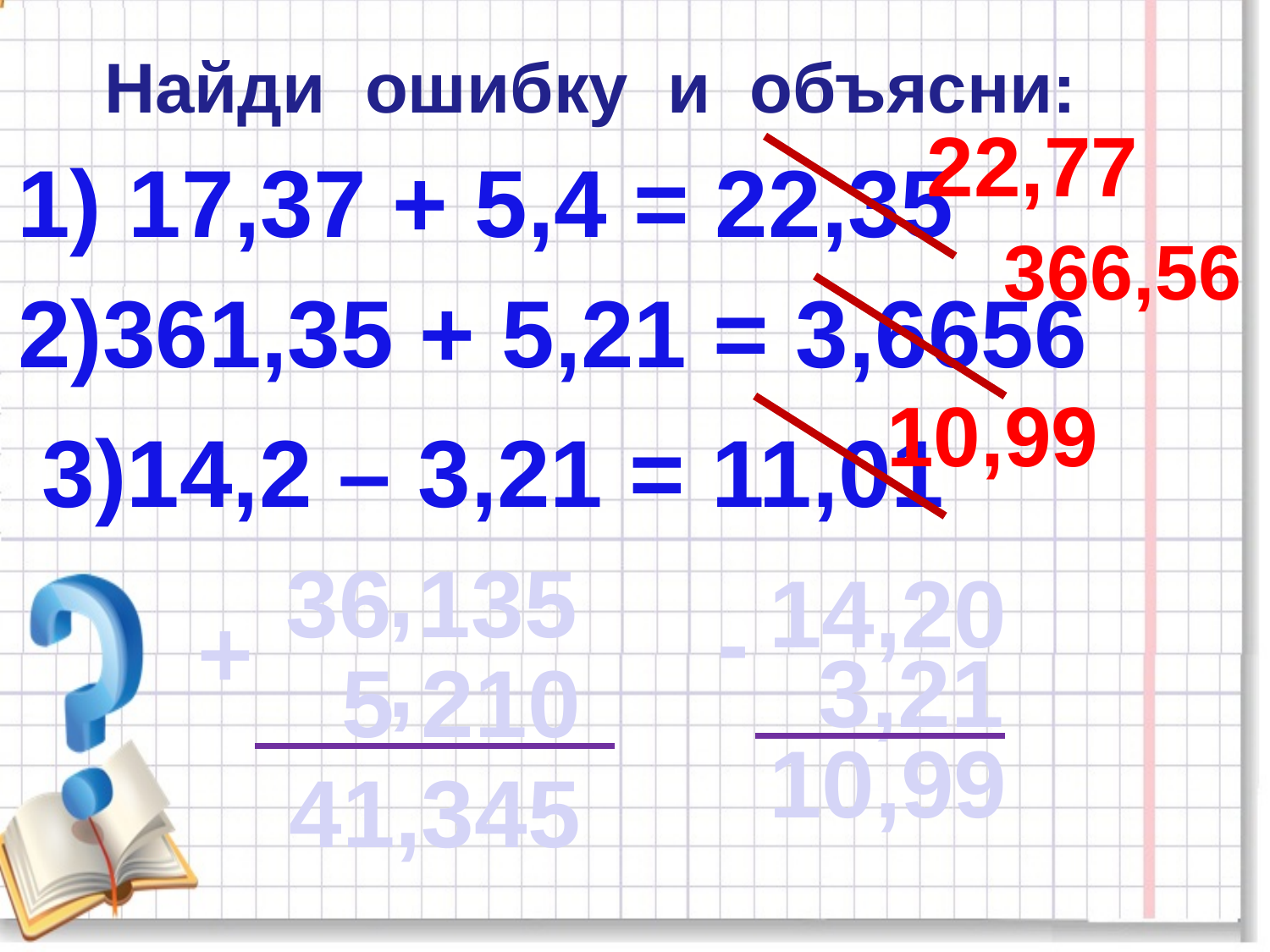

Найди  ошибку  и  объясни:
22,77
1) 17,37 + 5,4 = 22,35
366,56
2)361,35 + 5,21 = 3,6656
10,99
3)14,2 – 3,21 = 11,01
,
36 135
14,20
-
+
,
3,21
 5 21
0
10,99
41,345